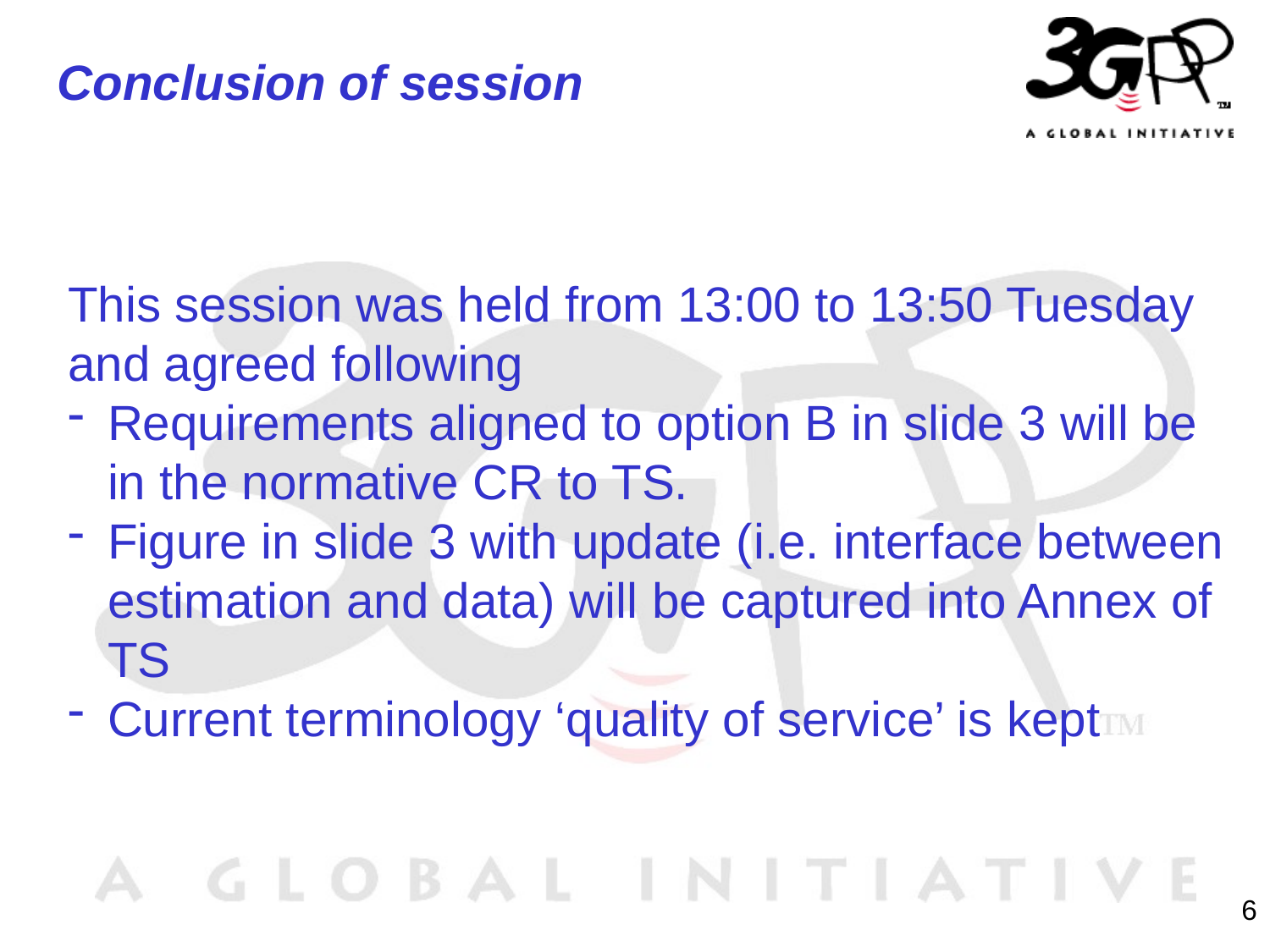

# Conclusion of session
This session was held from 13:00 to 13:50 Tuesday and agreed following
Requirements aligned to option B in slide 3 will be in the normative CR to TS.
Figure in slide 3 with update (i.e. interface between estimation and data) will be captured into Annex of TS
Current terminology ‘quality of service’ is kept

6